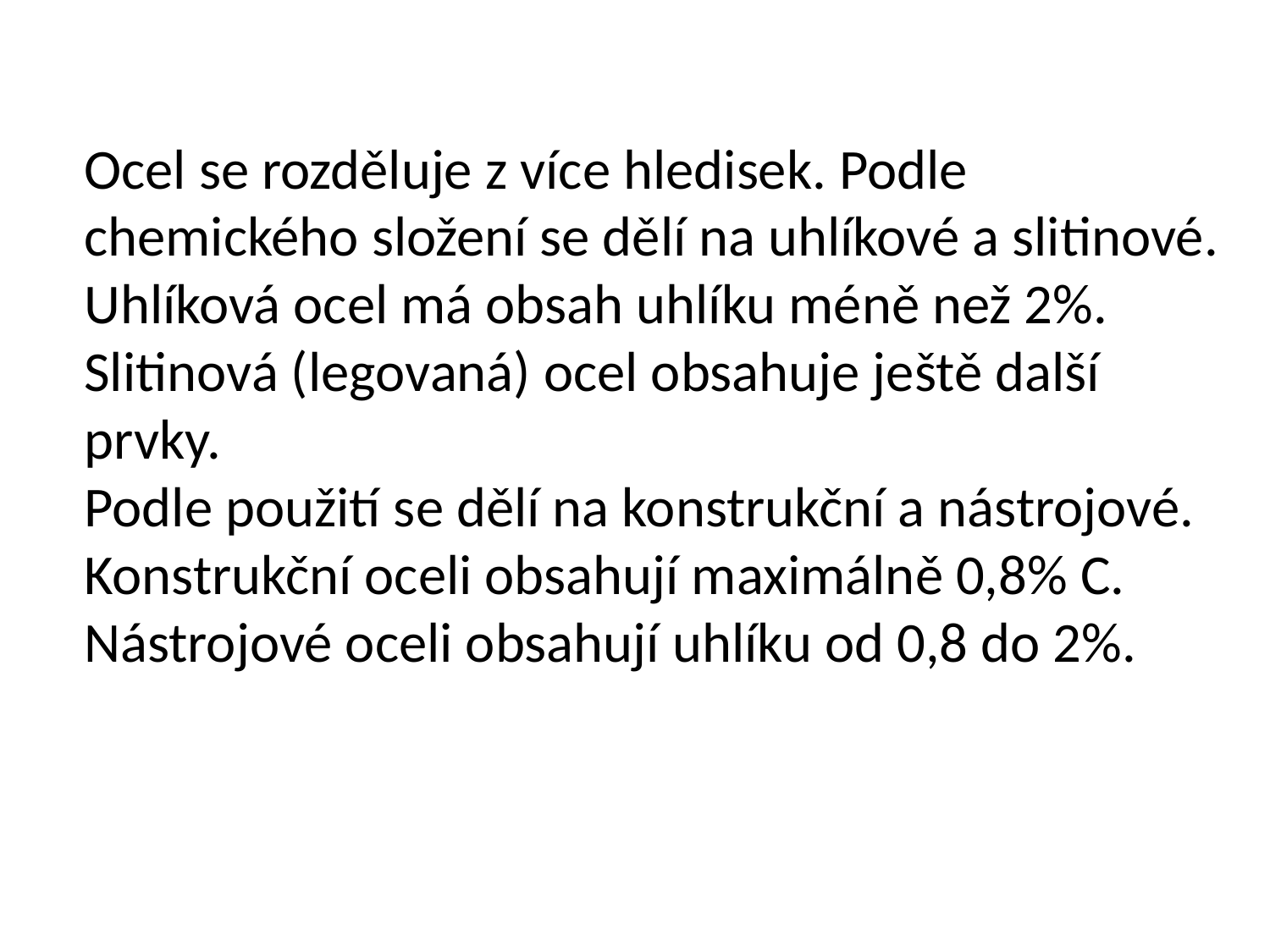

Ocel se rozděluje z více hledisek. Podle
chemického složení se dělí na uhlíkové a slitinové.
Uhlíková ocel má obsah uhlíku méně než 2%.
Slitinová (legovaná) ocel obsahuje ještě další
prvky.
Podle použití se dělí na konstrukční a nástrojové.
Konstrukční oceli obsahují maximálně 0,8% C.
Nástrojové oceli obsahují uhlíku od 0,8 do 2%.